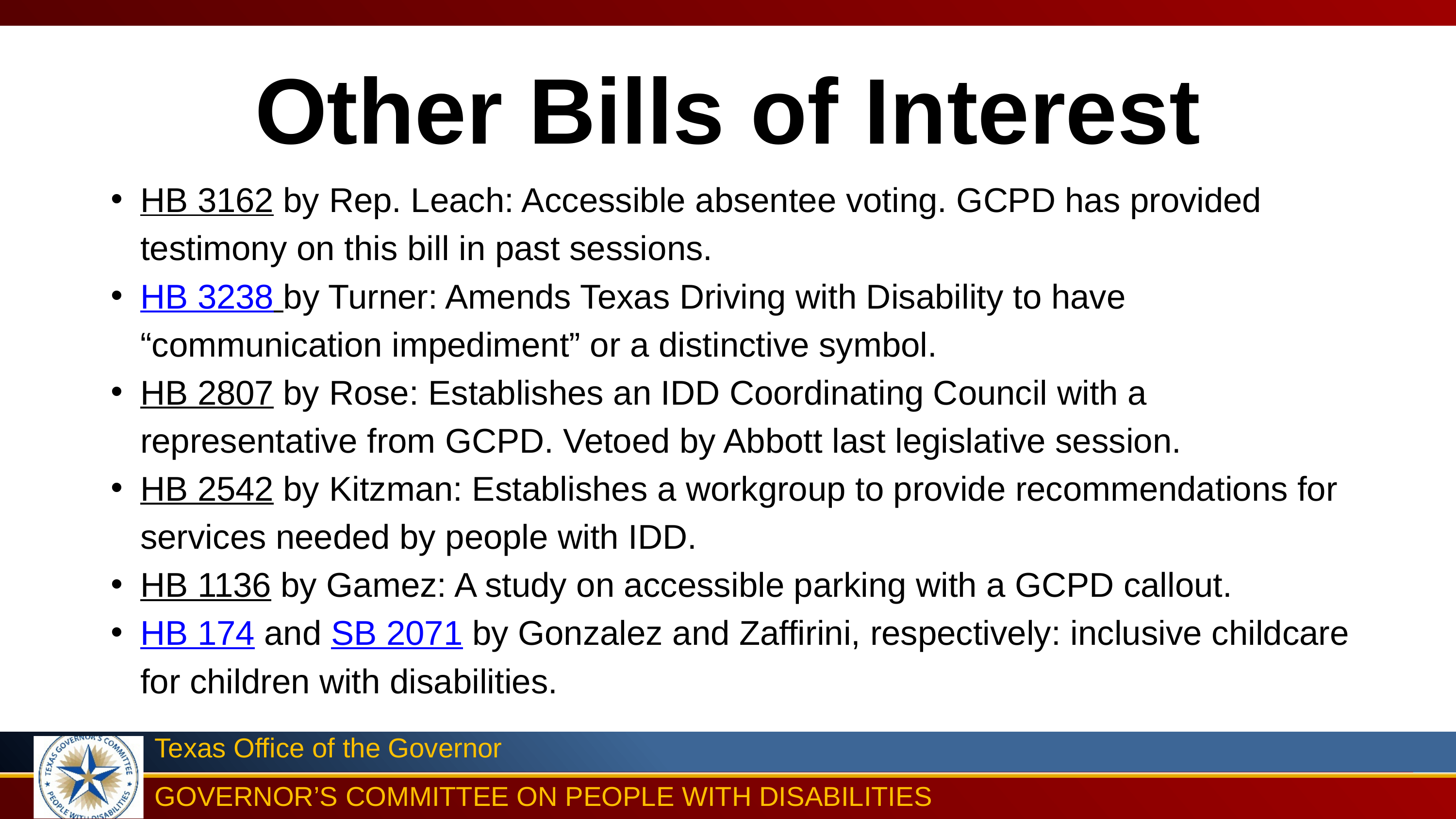

Other Bills of Interest
HB 3162 by Rep. Leach: Accessible absentee voting. GCPD has provided testimony on this bill in past sessions.
HB 3238 by Turner: Amends Texas Driving with Disability to have “communication impediment” or a distinctive symbol.
HB 2807 by Rose: Establishes an IDD Coordinating Council with a representative from GCPD. Vetoed by Abbott last legislative session.
HB 2542 by Kitzman: Establishes a workgroup to provide recommendations for services needed by people with IDD.
HB 1136 by Gamez: A study on accessible parking with a GCPD callout.
HB 174 and SB 2071 by Gonzalez and Zaffirini, respectively: inclusive childcare for children with disabilities.

Texas Office of the Governor

GOVERNOR’S COMMITTEE ON PEOPLE WITH DISABILITIES